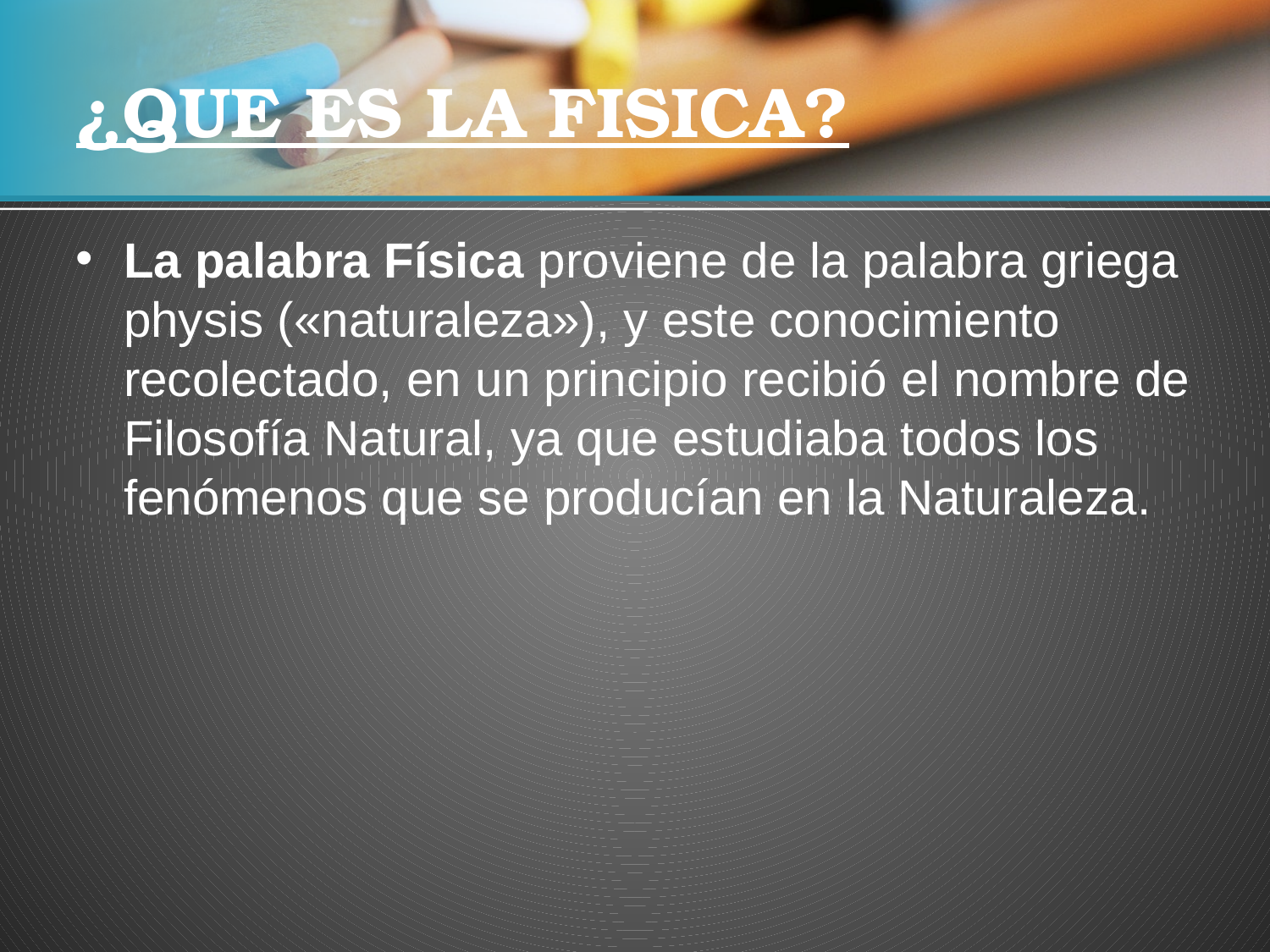

# ¿QUE ES LA FISICA?
La palabra Física proviene de la palabra griega physis («naturaleza»), y este conocimiento recolectado, en un principio recibió el nombre de Filosofía Natural, ya que estudiaba todos los fenómenos que se producían en la Naturaleza.